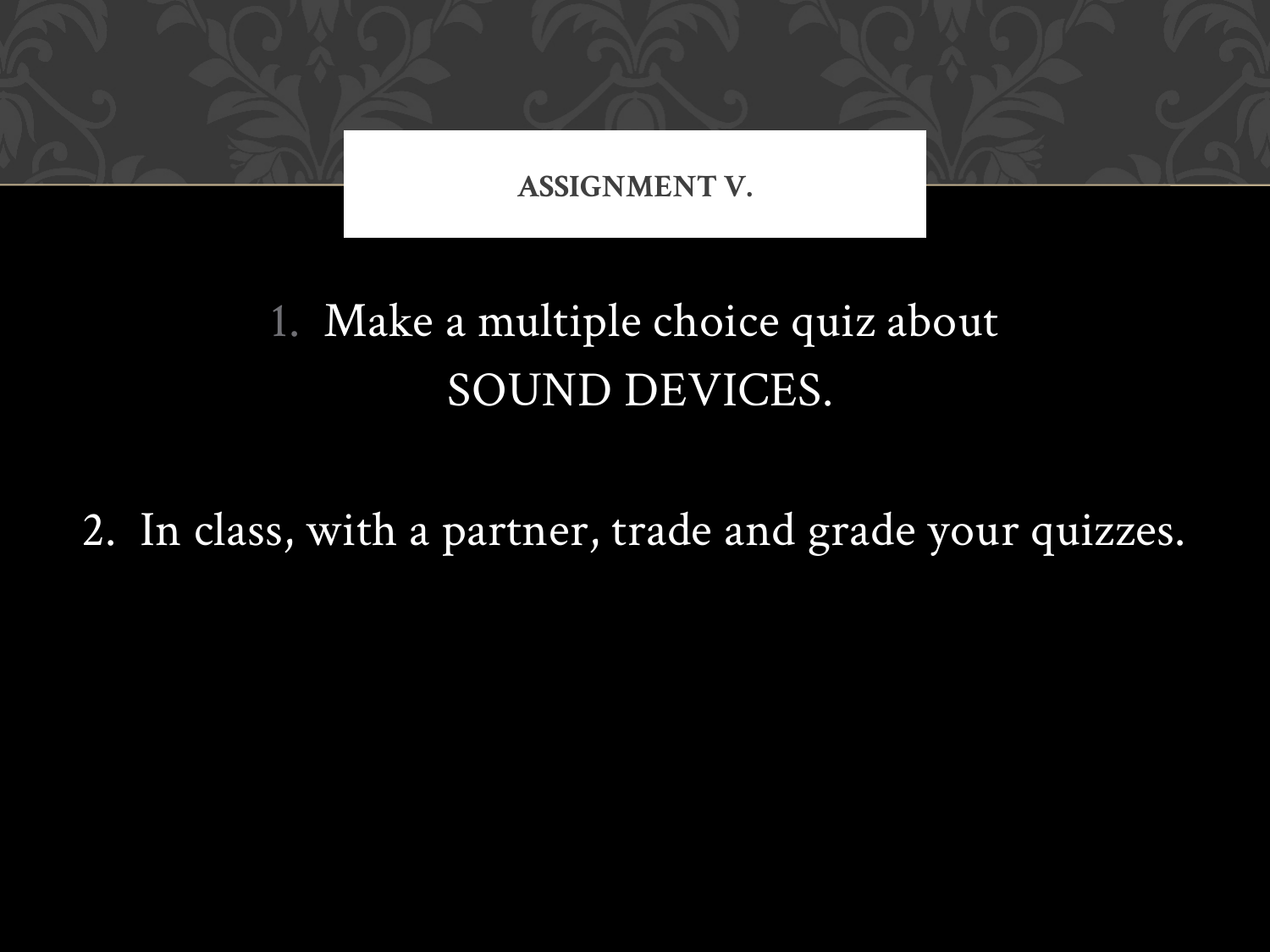

# ASSIGNMENT V.
Make a multiple choice quiz about
 SOUND DEVICES.

2.  In class, with a partner, trade and grade your quizzes.